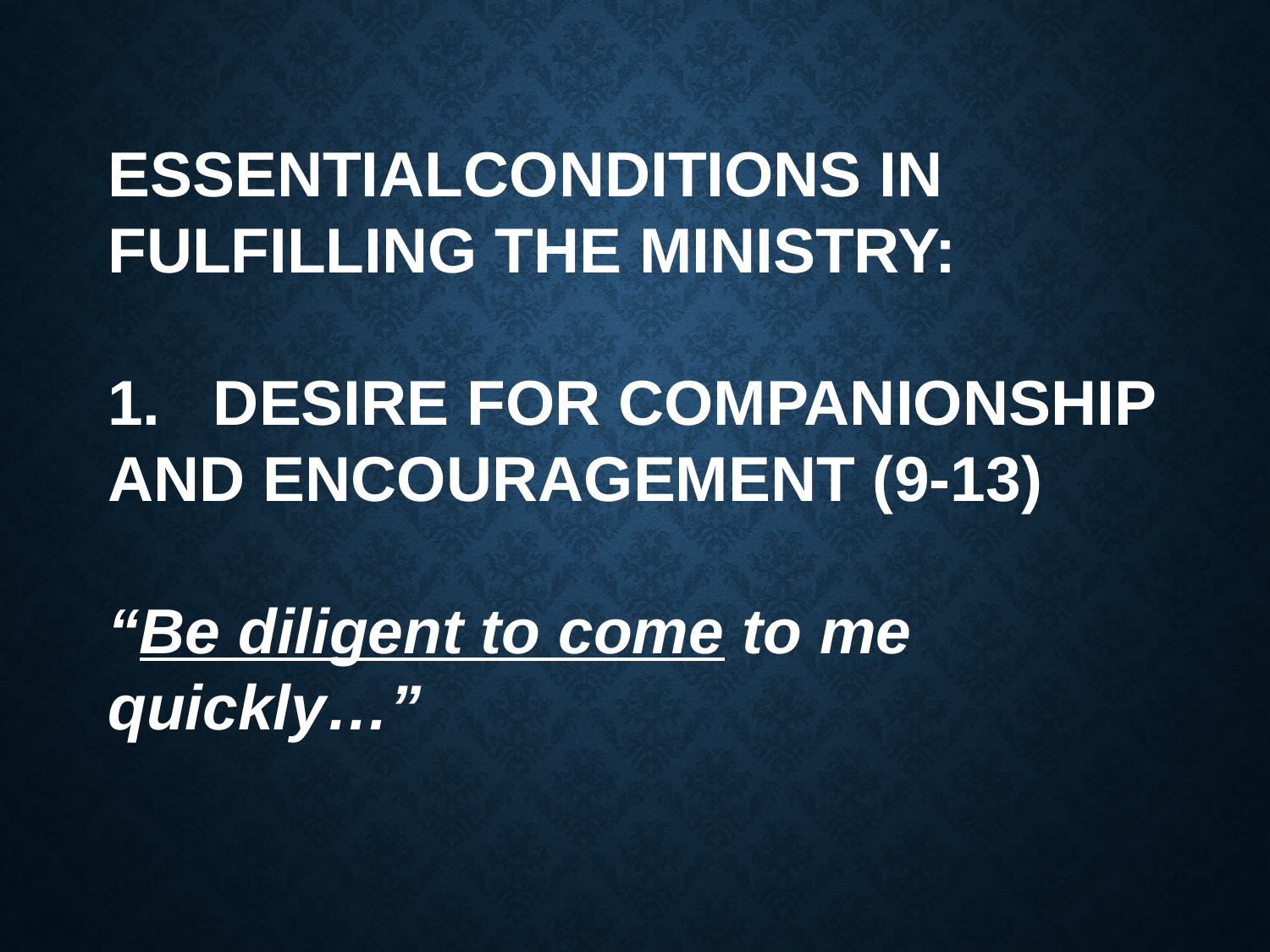

ESSENTIALCONDITIONS IN FULFILLING THE MINISTRY:

1.   DESIRE FOR COMPANIONSHIP AND ENCOURAGEMENT (9-13)

“Be diligent to come to me quickly…”